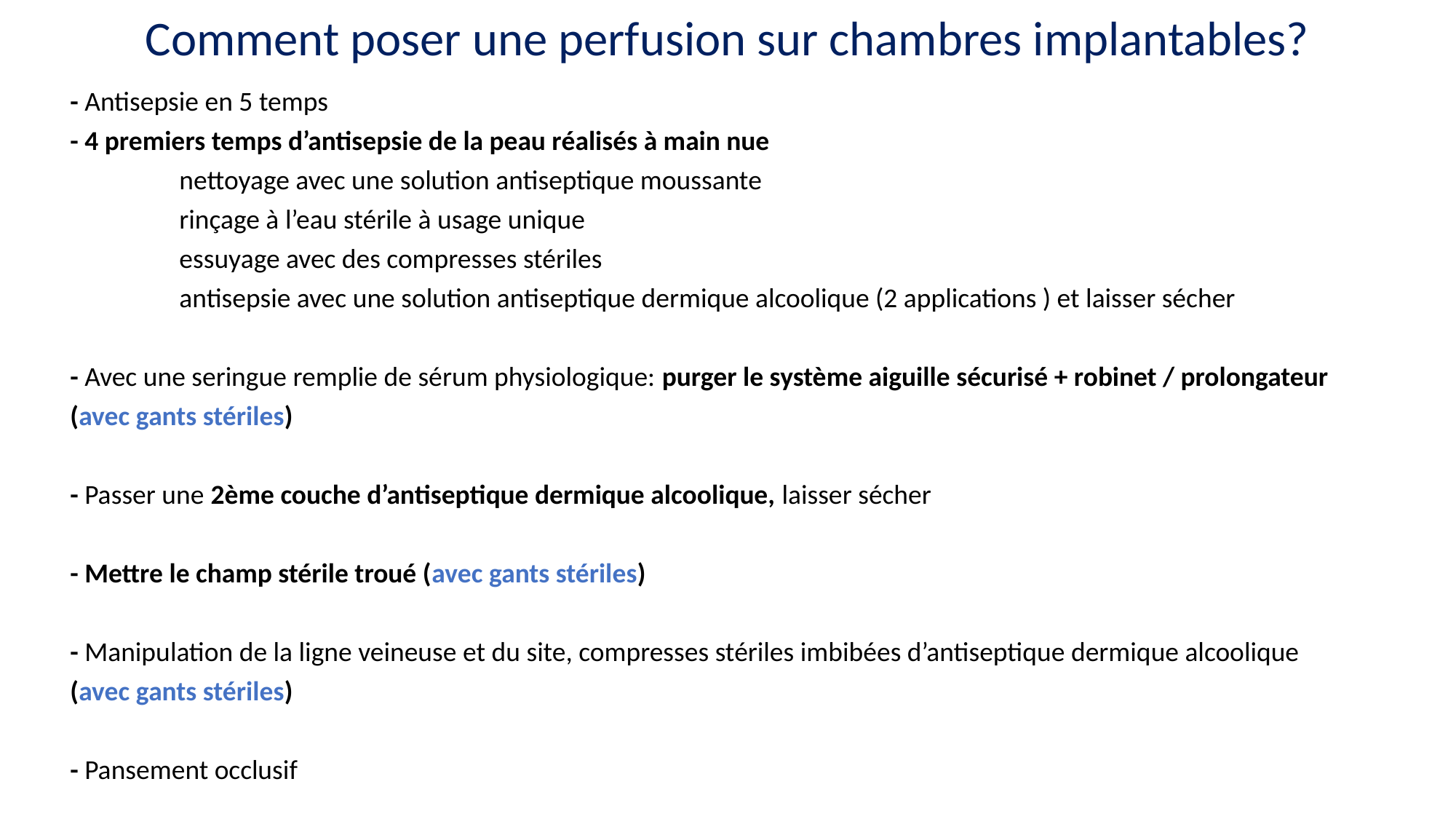

Comment poser une perfusion sur chambres implantables?
- Antisepsie en 5 temps
- 4 premiers temps d’antisepsie de la peau réalisés à main nue
	nettoyage avec une solution antiseptique moussante
	rinçage à l’eau stérile à usage unique
	essuyage avec des compresses stériles
	antisepsie avec une solution antiseptique dermique alcoolique (2 applications ) et laisser sécher

- Avec une seringue remplie de sérum physiologique: purger le système aiguille sécurisé + robinet / prolongateur (avec gants stériles)

- Passer une 2ème couche d’antiseptique dermique alcoolique, laisser sécher

- Mettre le champ stérile troué (avec gants stériles)

- Manipulation de la ligne veineuse et du site, compresses stériles imbibées d’antiseptique dermique alcoolique (avec gants stériles)

- Pansement occlusif